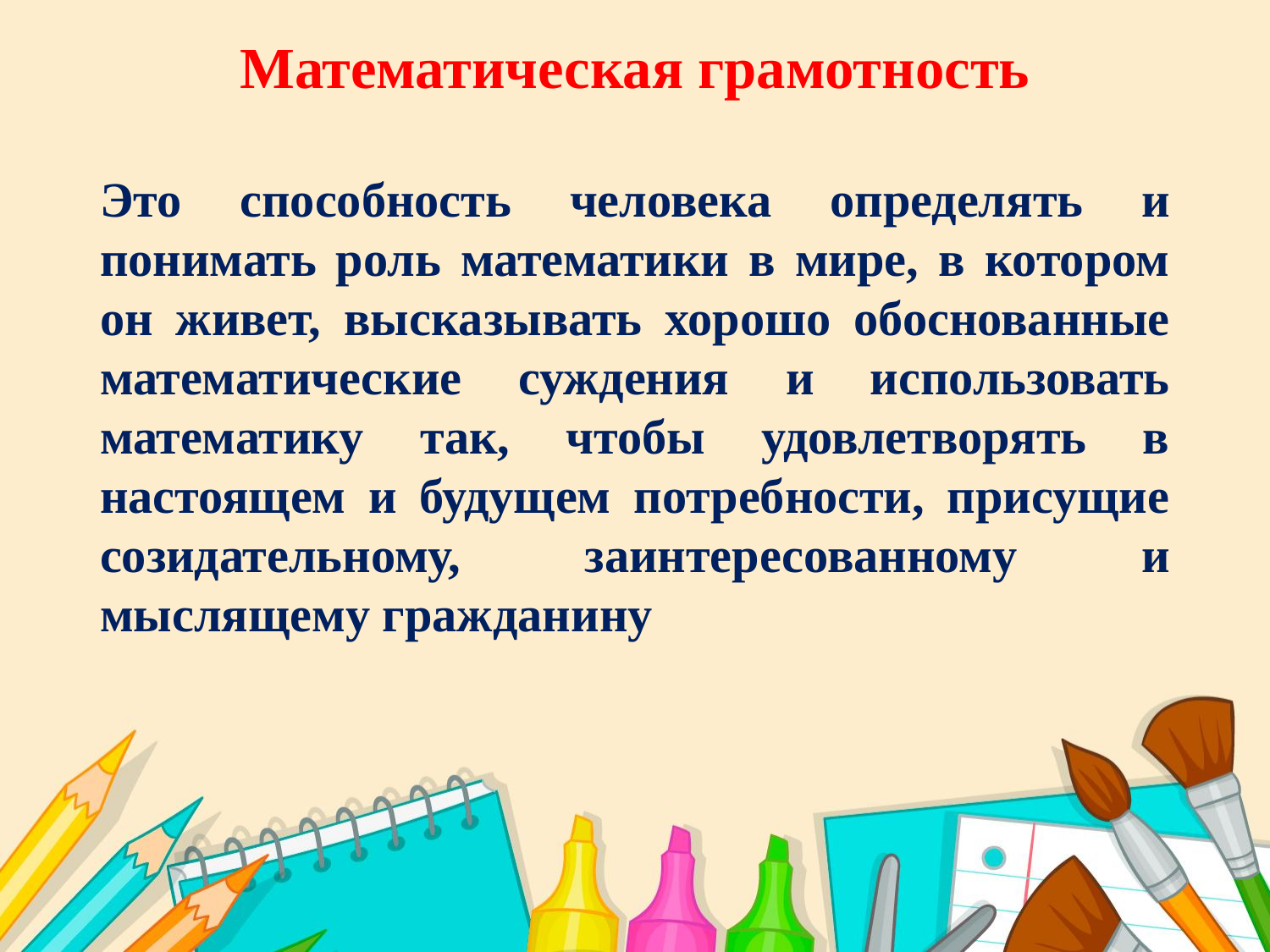

# Математическая грамотность
Это способность человека определять и понимать роль математики в мире, в котором он живет, высказывать хорошо обоснованные математические суждения и использовать математику так, чтобы удовлетворять в настоящем и будущем потребности, присущие созидательному, заинтересованному и мыслящему гражданину